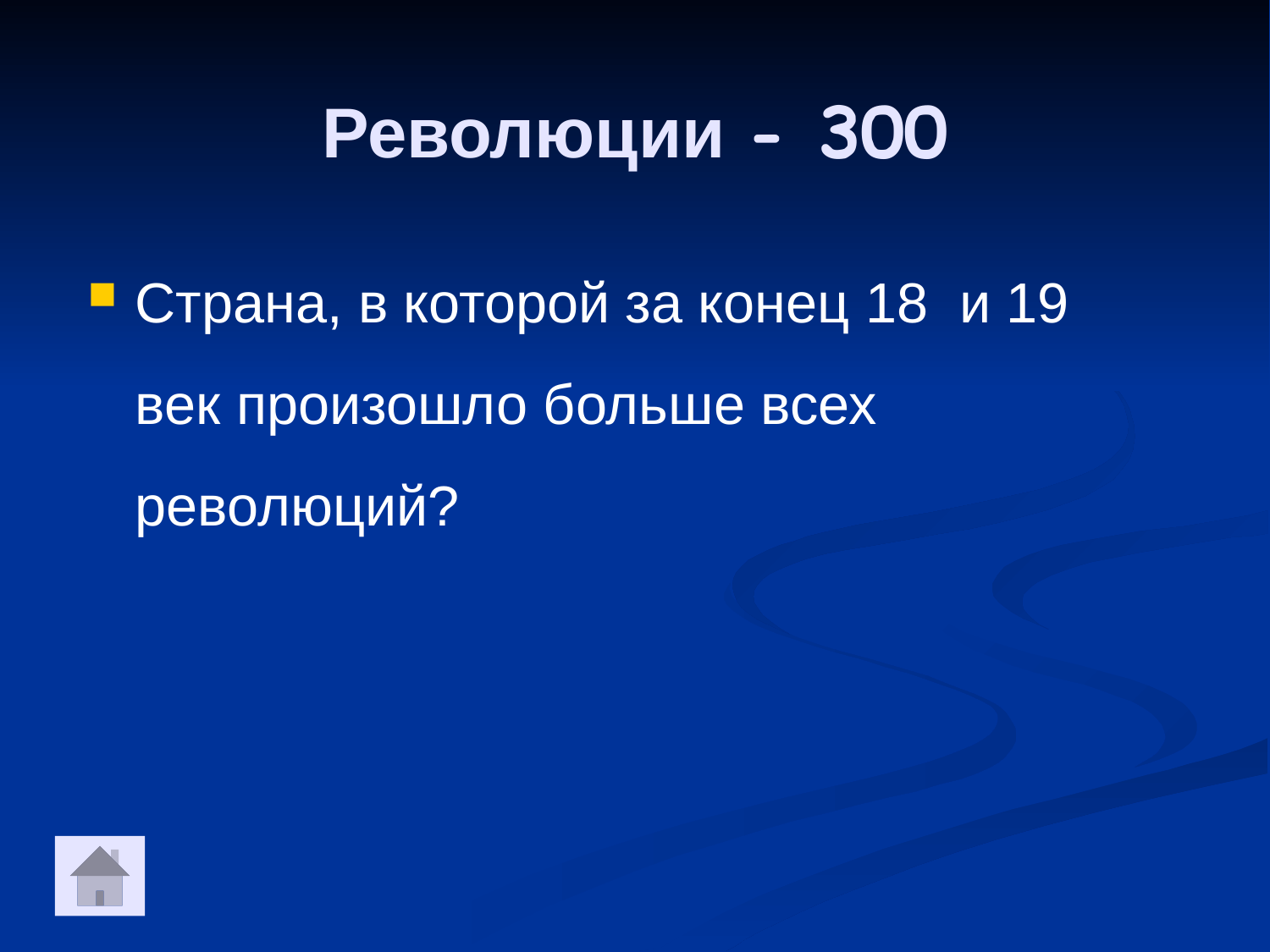

Революции - 300
Страна, в которой за конец 18  и 19 век произошло больше всех революций?